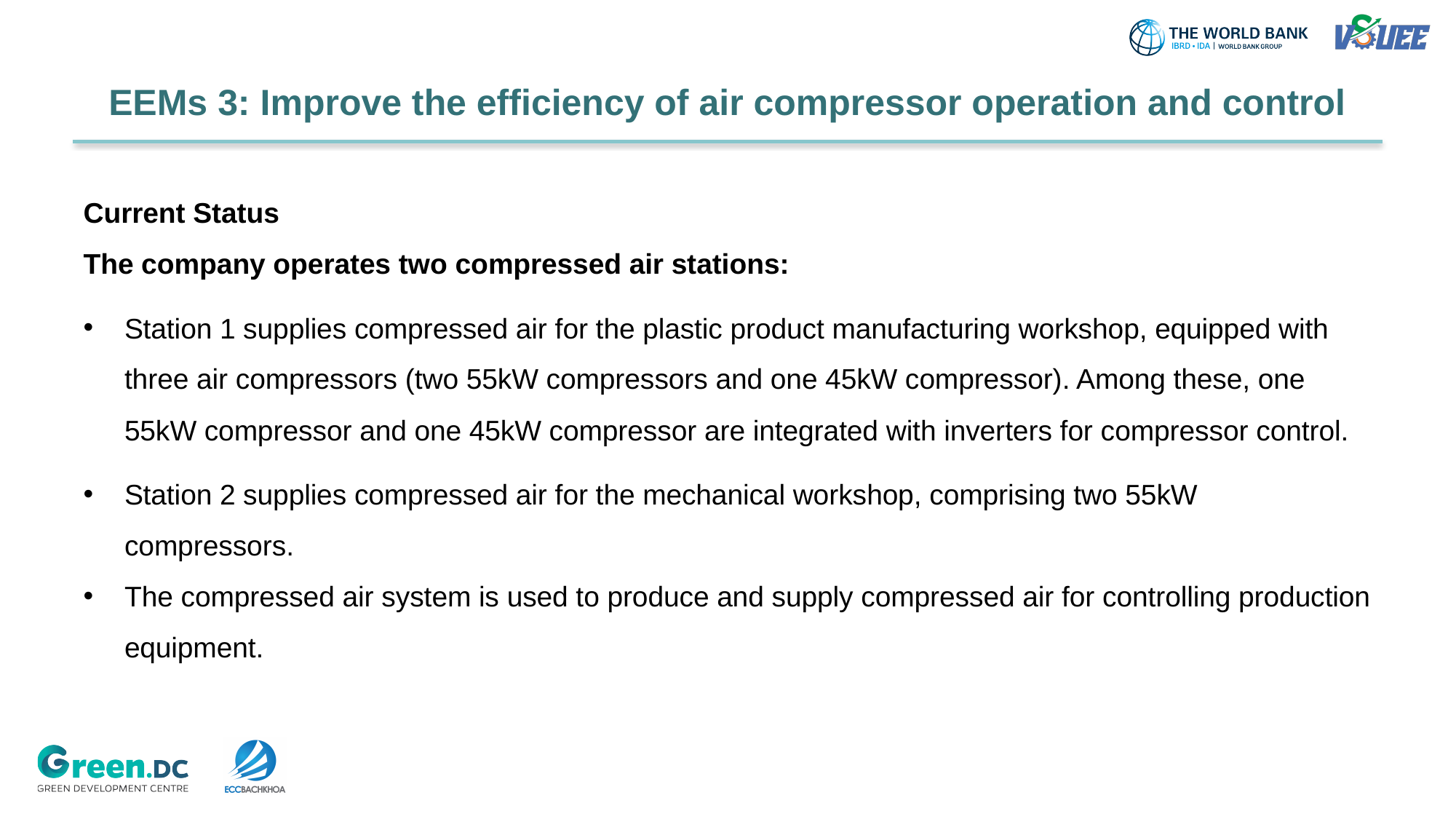

# EEMs 3: Improve the efficiency of air compressor operation and control
Current Status
The company operates two compressed air stations:
Station 1 supplies compressed air for the plastic product manufacturing workshop, equipped with three air compressors (two 55kW compressors and one 45kW compressor). Among these, one 55kW compressor and one 45kW compressor are integrated with inverters for compressor control.
Station 2 supplies compressed air for the mechanical workshop, comprising two 55kW compressors.
The compressed air system is used to produce and supply compressed air for controlling production equipment.